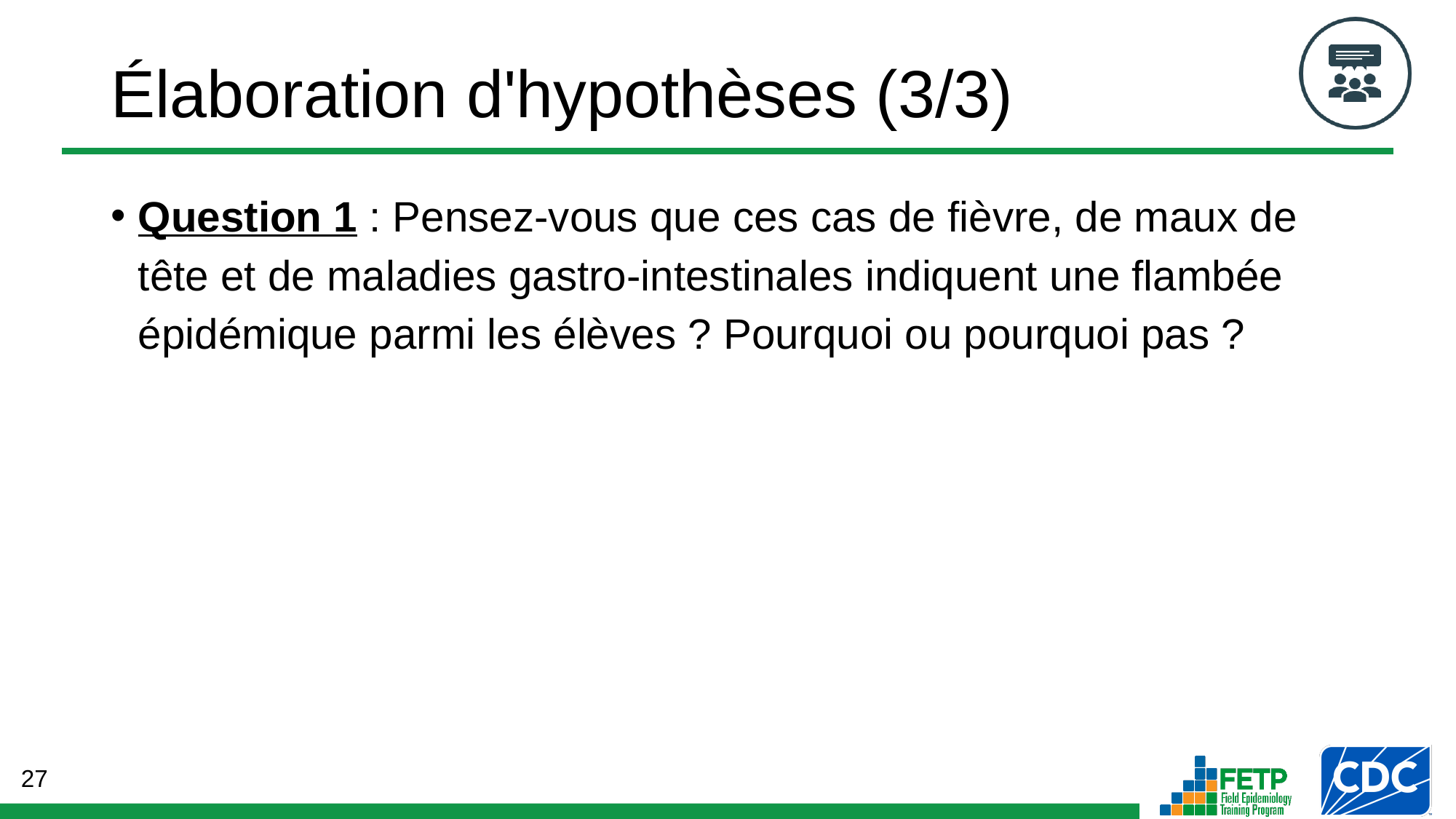

# Élaboration d'hypothèses (3/3)
Question 1 : Pensez-vous que ces cas de fièvre, de maux de tête et de maladies gastro-intestinales indiquent une flambée épidémique parmi les élèves ? Pourquoi ou pourquoi pas ?